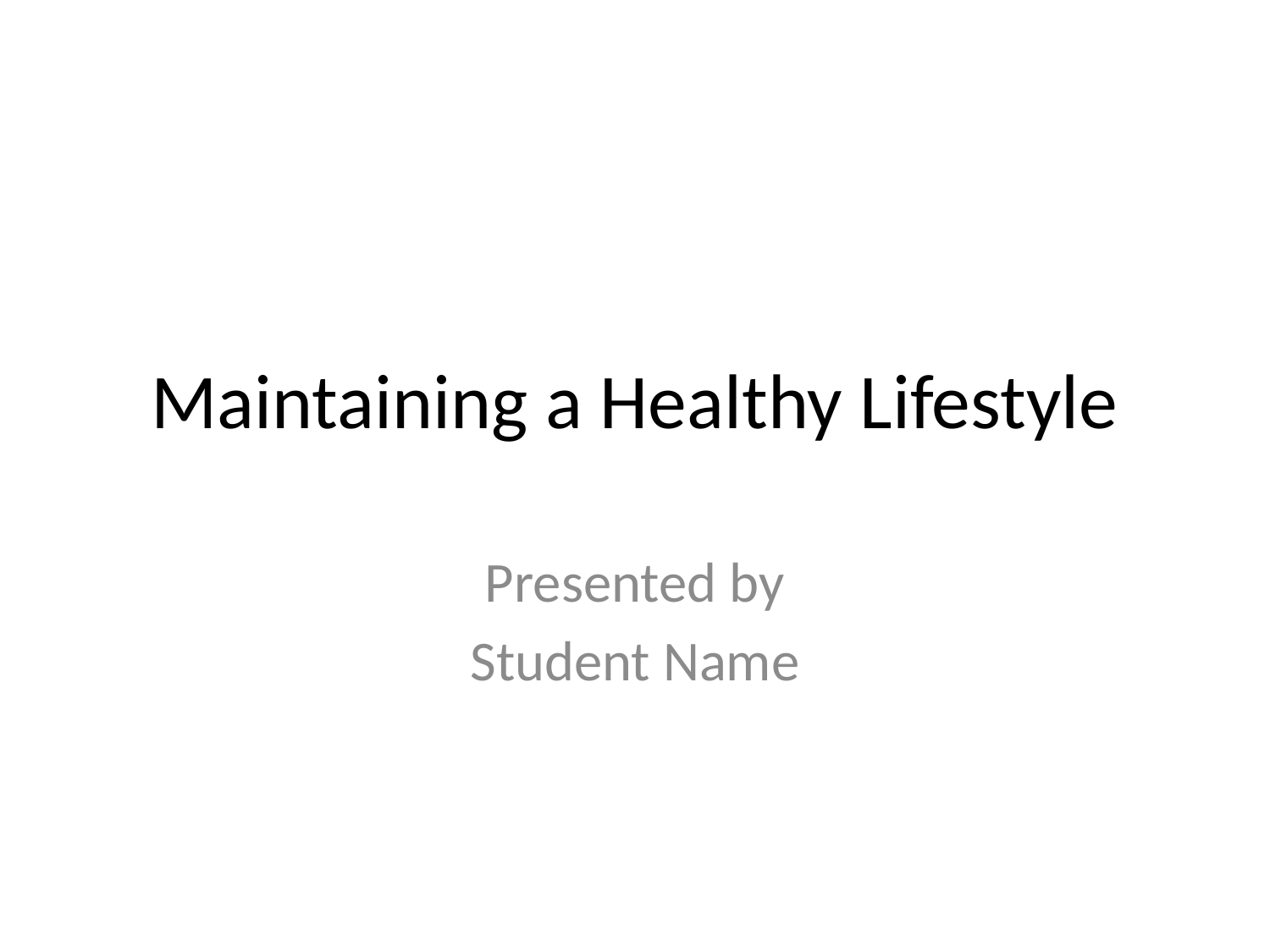

# Maintaining a Healthy Lifestyle
Presented by
Student Name